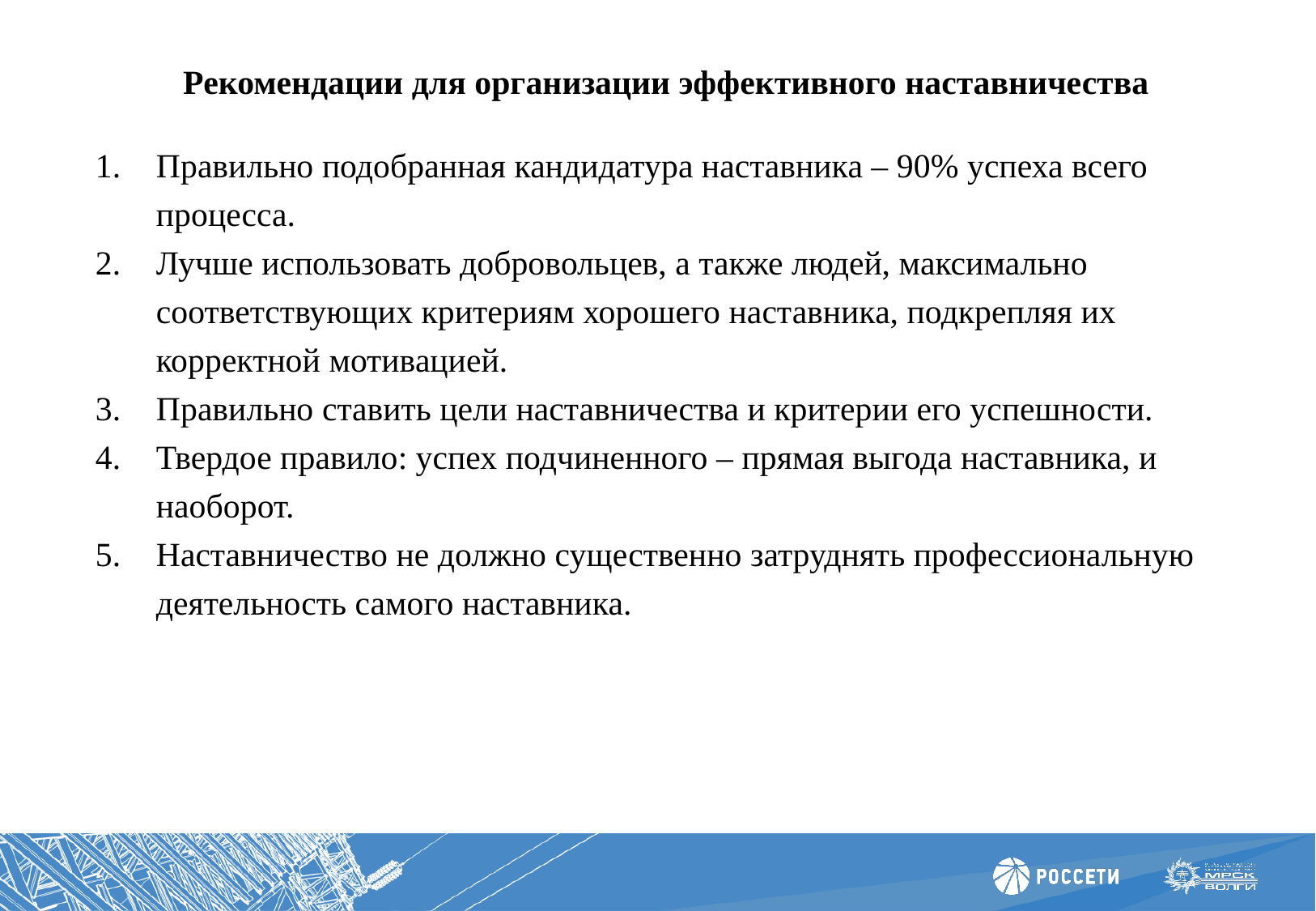

# Рекомендации для организации эффективного наставничества
Правильно подобранная кандидатура наставника – 90% успеха всего процесса.
Лучше использовать добровольцев, а также людей, максимально соответствующих критериям хорошего наставника, подкрепляя их корректной мотивацией.
Правильно ставить цели наставничества и критерии его успешности.
Твердое правило: успех подчиненного – прямая выгода наставника, и наоборот.
Наставничество не должно существенно затруднять профессиональную деятельность самого наставника.